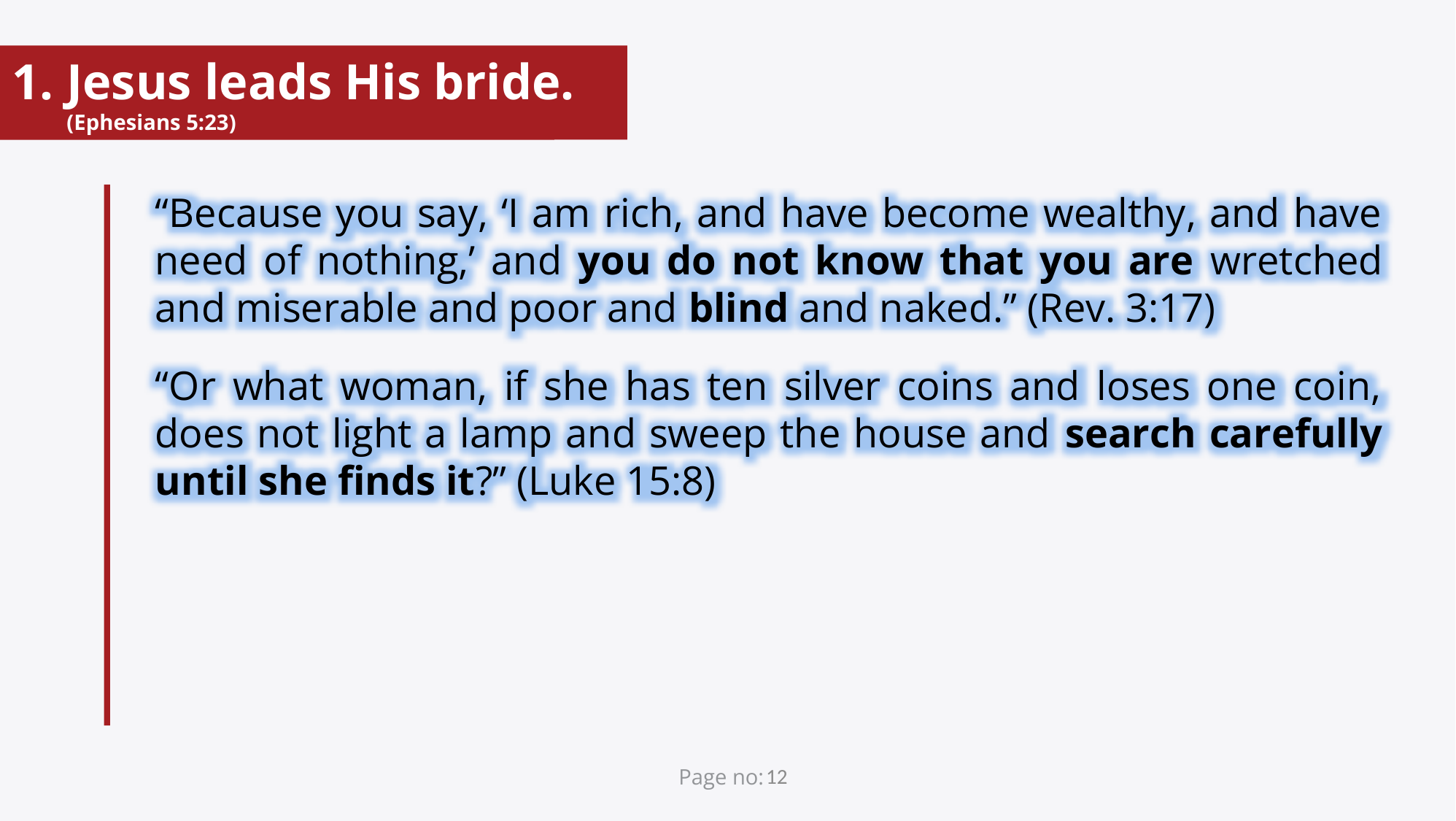

Jesus leads His bride. (Ephesians 5:23)

“Because you say, ‘I am rich, and have become wealthy, and have need of nothing,’ and you do not know that you are wretched and miserable and poor and blind and naked.” (Rev. 3:17)
“Or what woman, if she has ten silver coins and loses one coin, does not light a lamp and sweep the house and search carefully until she finds it?” (Luke 15:8)